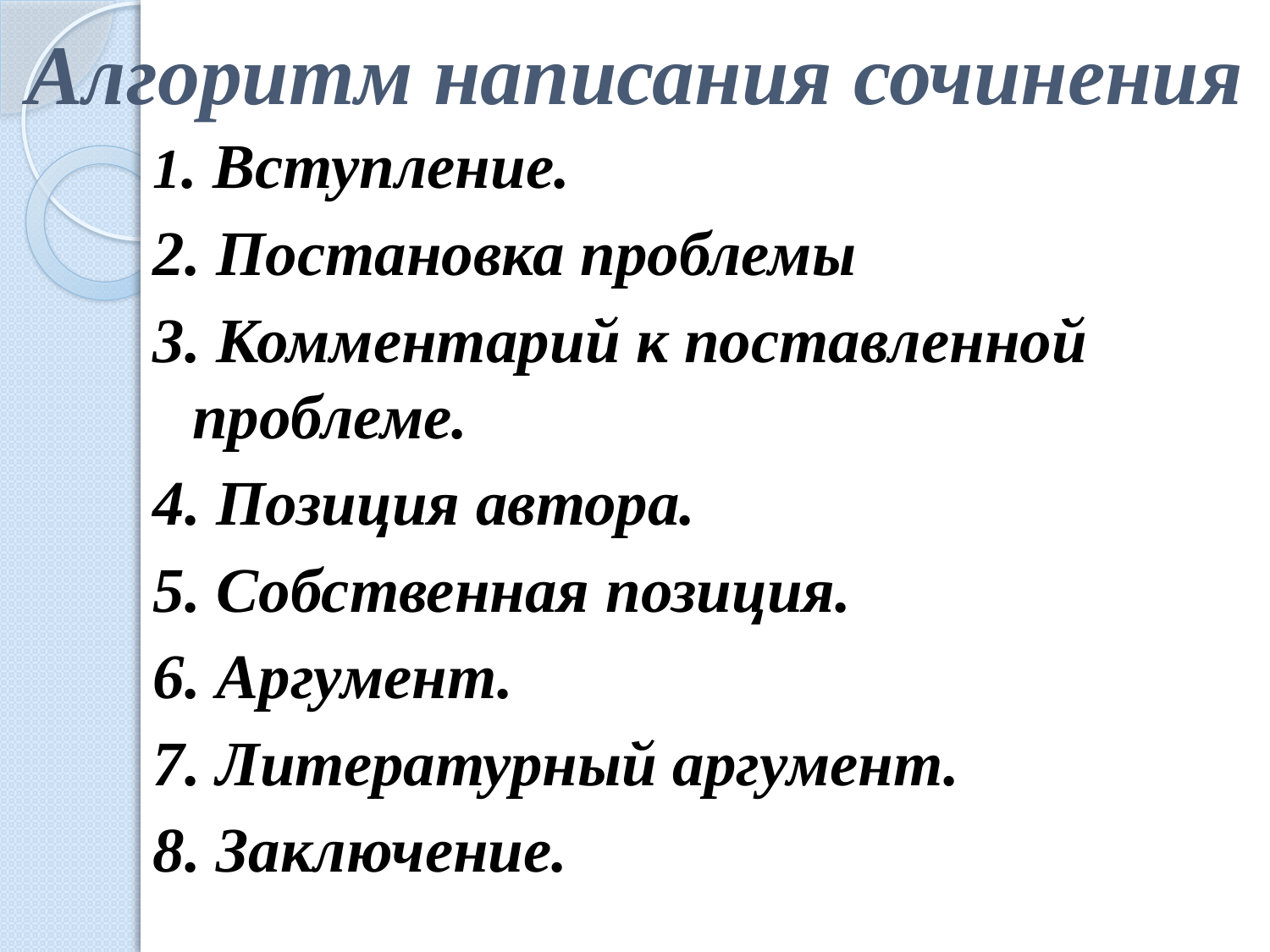

# Алгоритм написания сочинения
1. Вступление.
2. Постановка проблемы
3. Комментарий к поставленной проблеме.
4. Позиция автора.
5. Собственная позиция.
6. Аргумент.
7. Литературный аргумент.
8. Заключение.